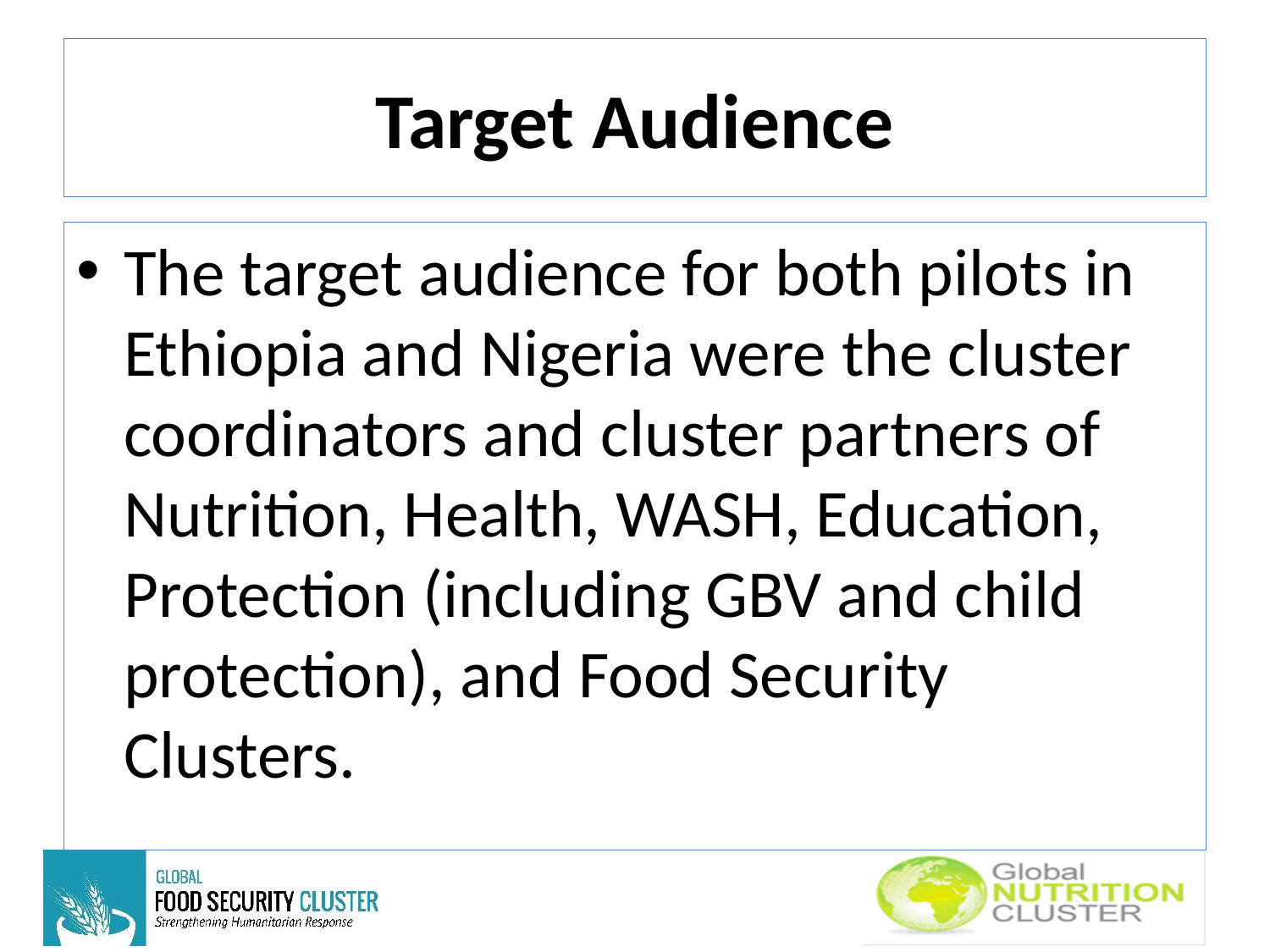

# Target Audience
The target audience for both pilots in Ethiopia and Nigeria were the cluster coordinators and cluster partners of Nutrition, Health, WASH, Education, Protection (including GBV and child protection), and Food Security Clusters.